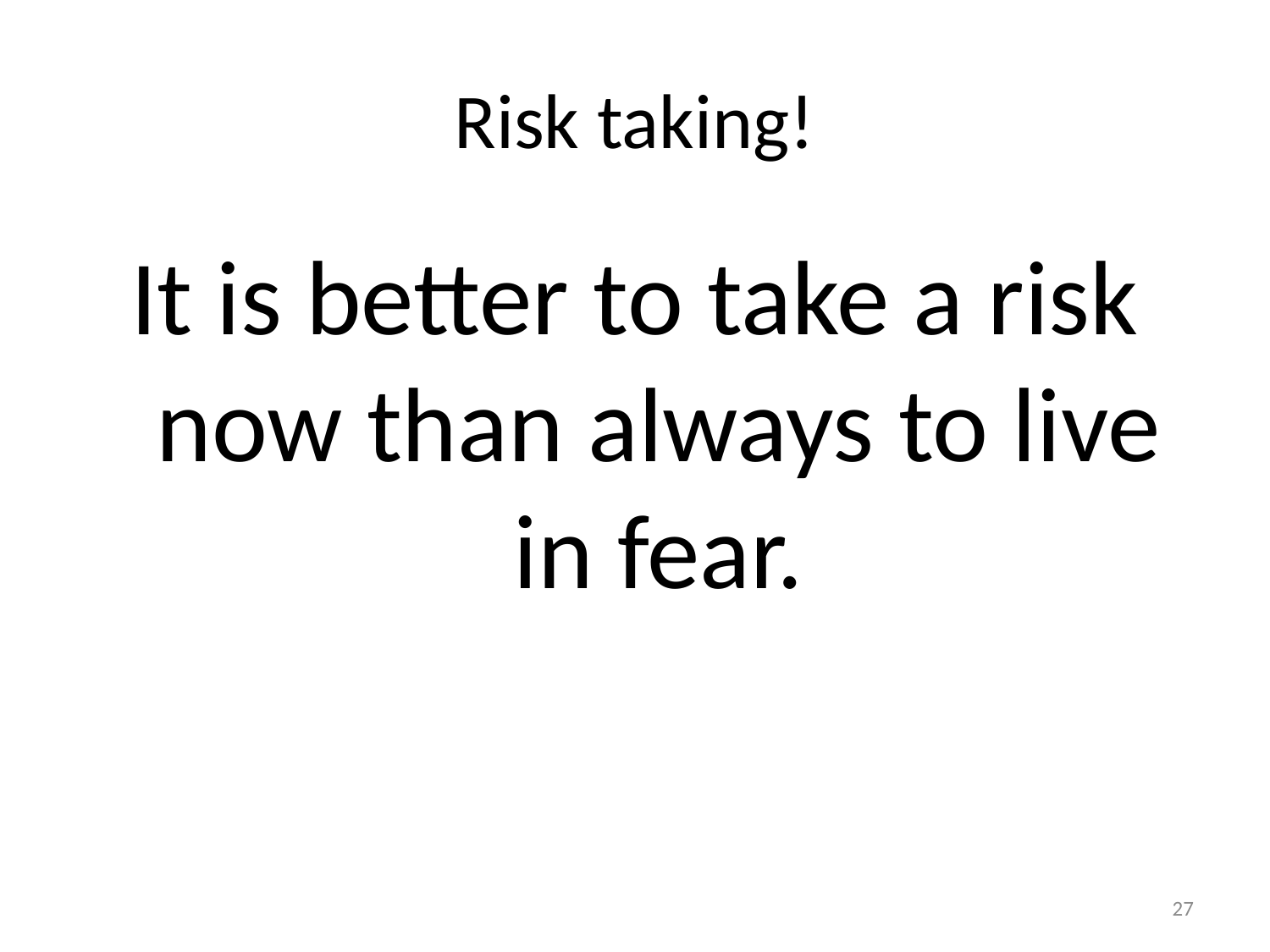

# Risk taking!
It is better to take a risk now than always to live in fear.
27